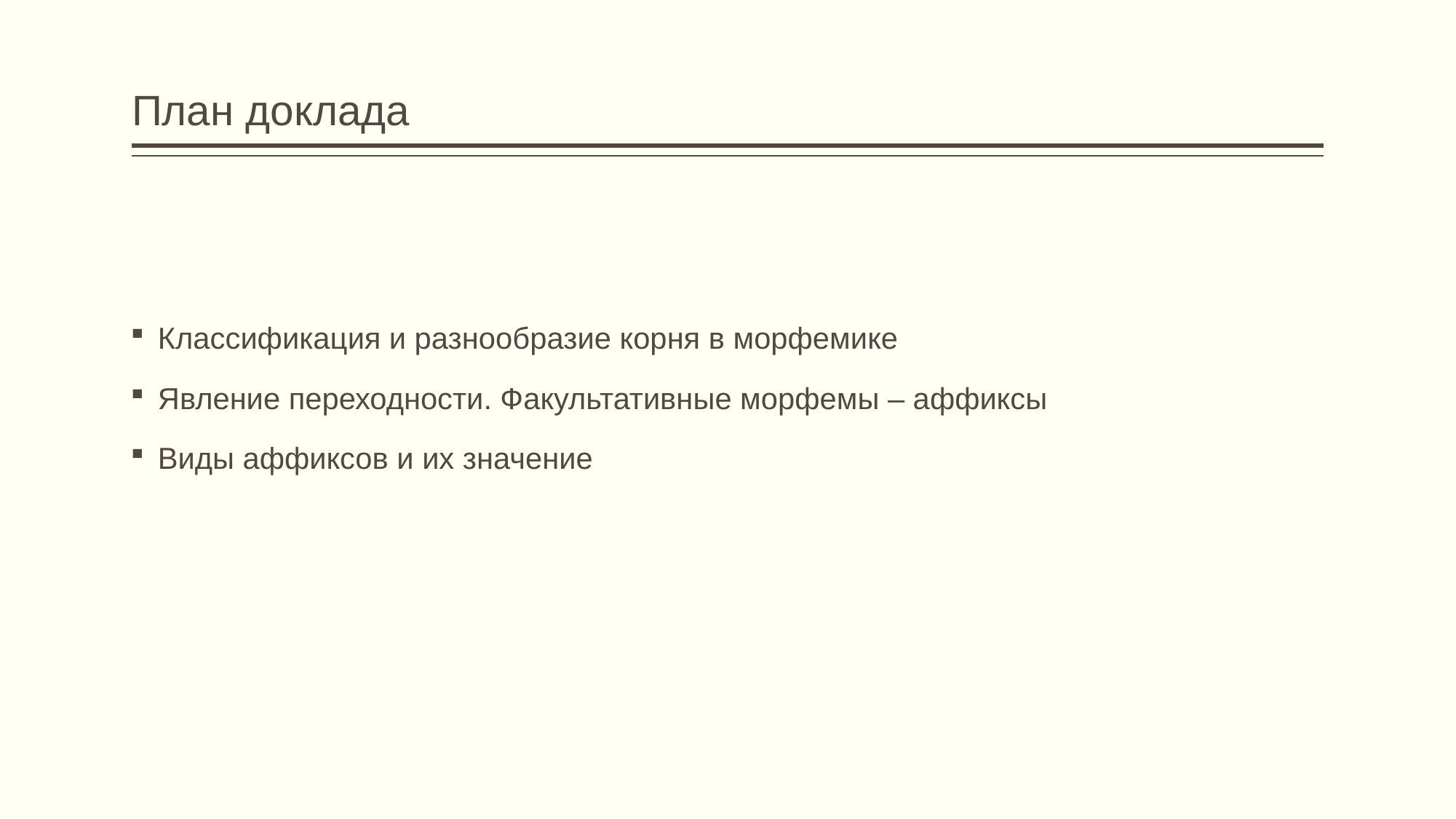

# План доклада
Классификация и разнообразие корня в морфемике
Явление переходности. Факультативные морфемы – аффиксы
Виды аффиксов и их значение